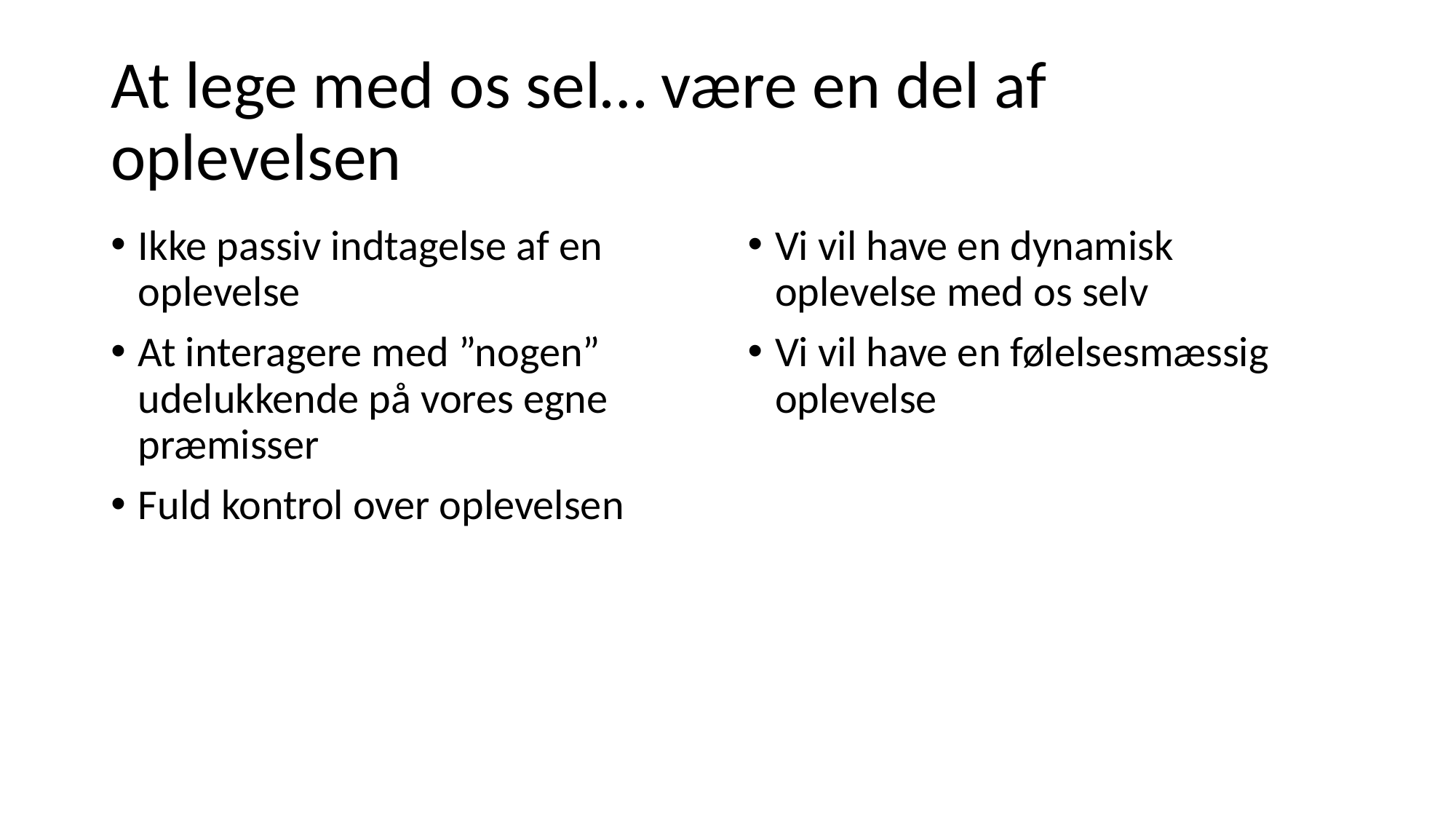

# At lege med os sel… være en del af oplevelsen
Ikke passiv indtagelse af en oplevelse
At interagere med ”nogen” udelukkende på vores egne præmisser
Fuld kontrol over oplevelsen
Vi vil have en dynamisk oplevelse med os selv
Vi vil have en følelsesmæssig oplevelse